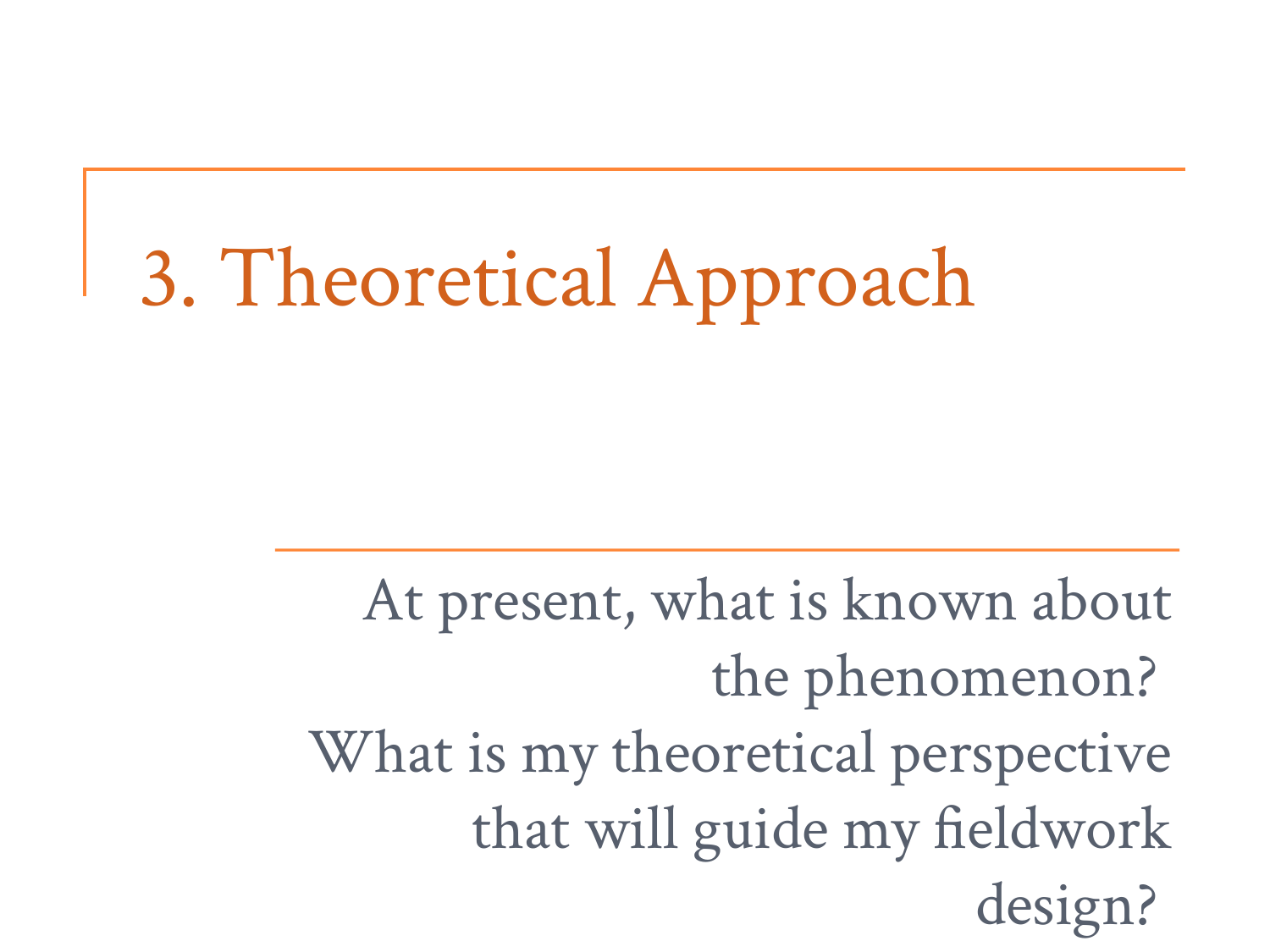

# 3. Theoretical Approach
At present, what is known about the phenomenon?
What is my theoretical perspective that will guide my fieldwork design?